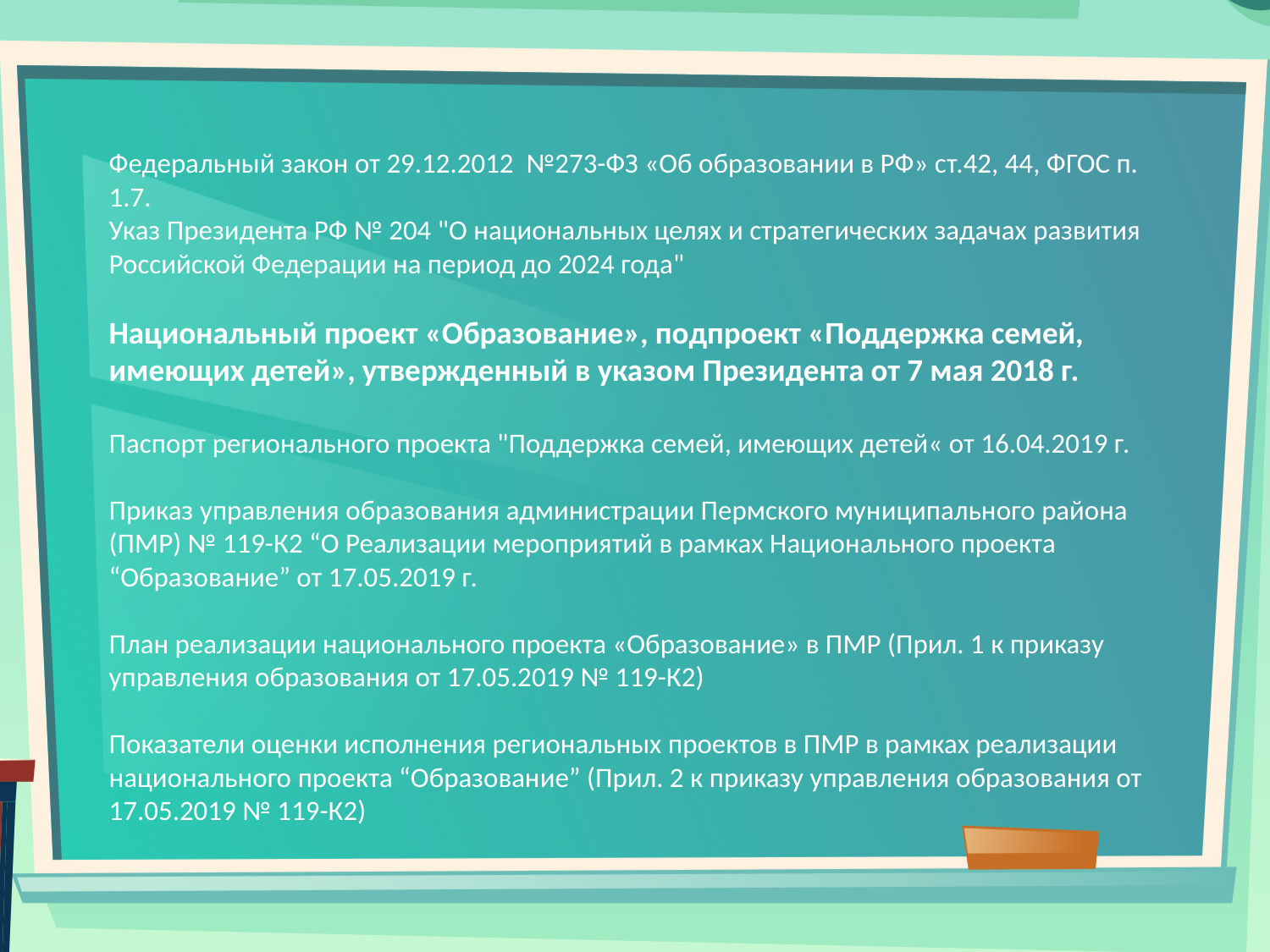

# Федеральный закон от 29.12.2012  №273-ФЗ «Об образовании в РФ» ст.42, 44, ФГОС п. 1.7. Указ Президента РФ № 204 "О национальных целях и стратегических задачах развития Российской Федерации на период до 2024 года" Национальный проект «Образование», подпроект «Поддержка семей, имеющих детей», утвержденный в указом Президента от 7 мая 2018 г. Паспорт регионального проекта "Поддержка семей, имеющих детей« от 16.04.2019 г. Приказ управления образования администрации Пермского муниципального района (ПМР) № 119-К2 “О Реализации мероприятий в рамках Национального проекта “Образование” от 17.05.2019 г. План реализации национального проекта «Образование» в ПМР (Прил. 1 к приказу управления образования от 17.05.2019 № 119-К2) Показатели оценки исполнения региональных проектов в ПМР в рамках реализации национального проекта “Образование” (Прил. 2 к приказу управления образования от 17.05.2019 № 119-К2)